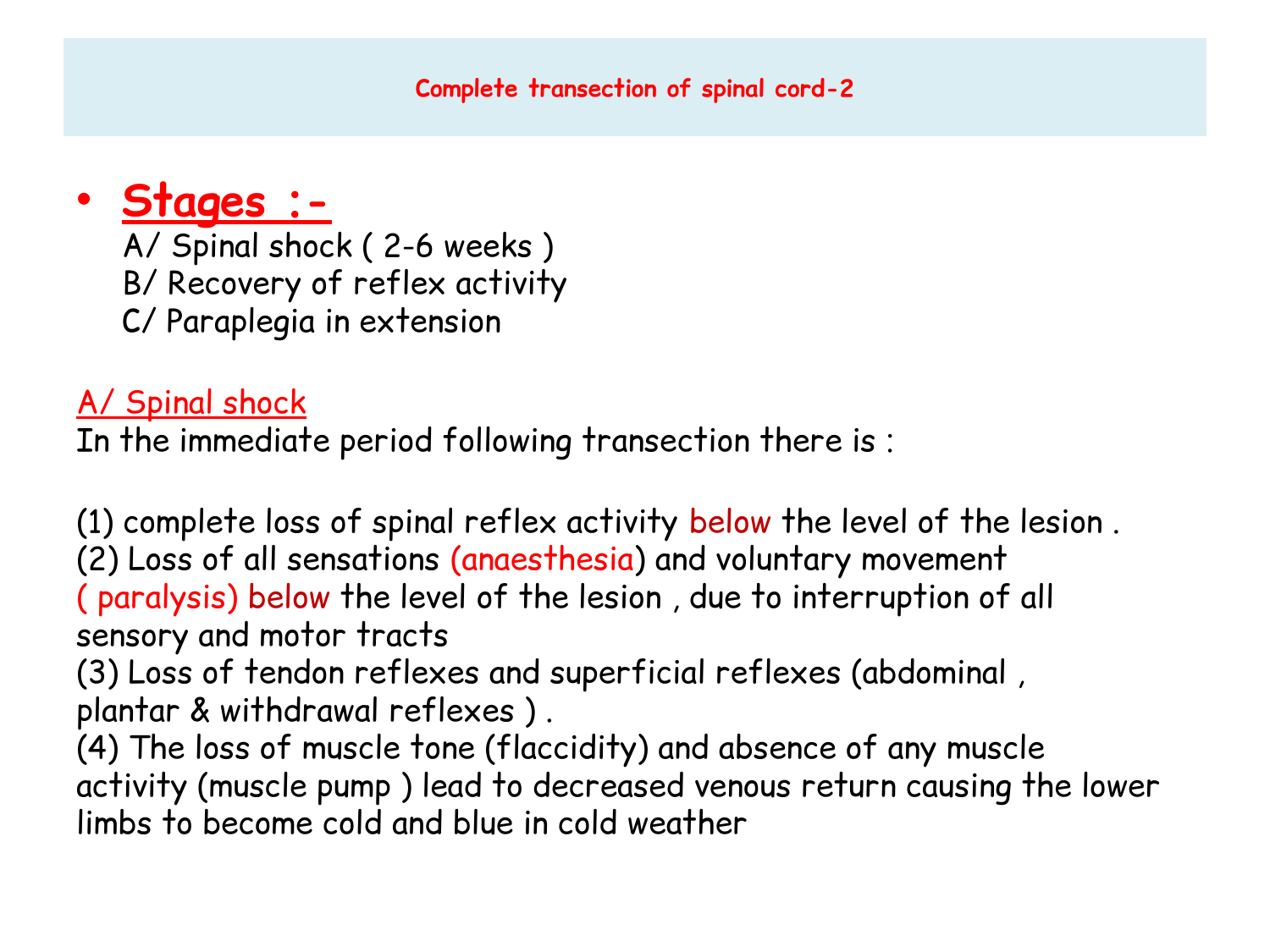

# Complete transection of spinal cord-2
Stages :-
A/ Spinal shock ( 2-6 weeks )
B/ Recovery of reflex activity
C/ Paraplegia in extension
A/ Spinal shock
In the immediate period following transection there is :
(1) complete loss of spinal reflex activity below the level of the lesion .
(2) Loss of all sensations (anaesthesia) and voluntary movement
( paralysis) below the level of the lesion , due to interruption of all
sensory and motor tracts
(3) Loss of tendon reflexes and superficial reflexes (abdominal ,
plantar & withdrawal reflexes ) .
(4) The loss of muscle tone (flaccidity) and absence of any muscle
activity (muscle pump ) lead to decreased venous return causing the lower limbs to become cold and blue in cold weather